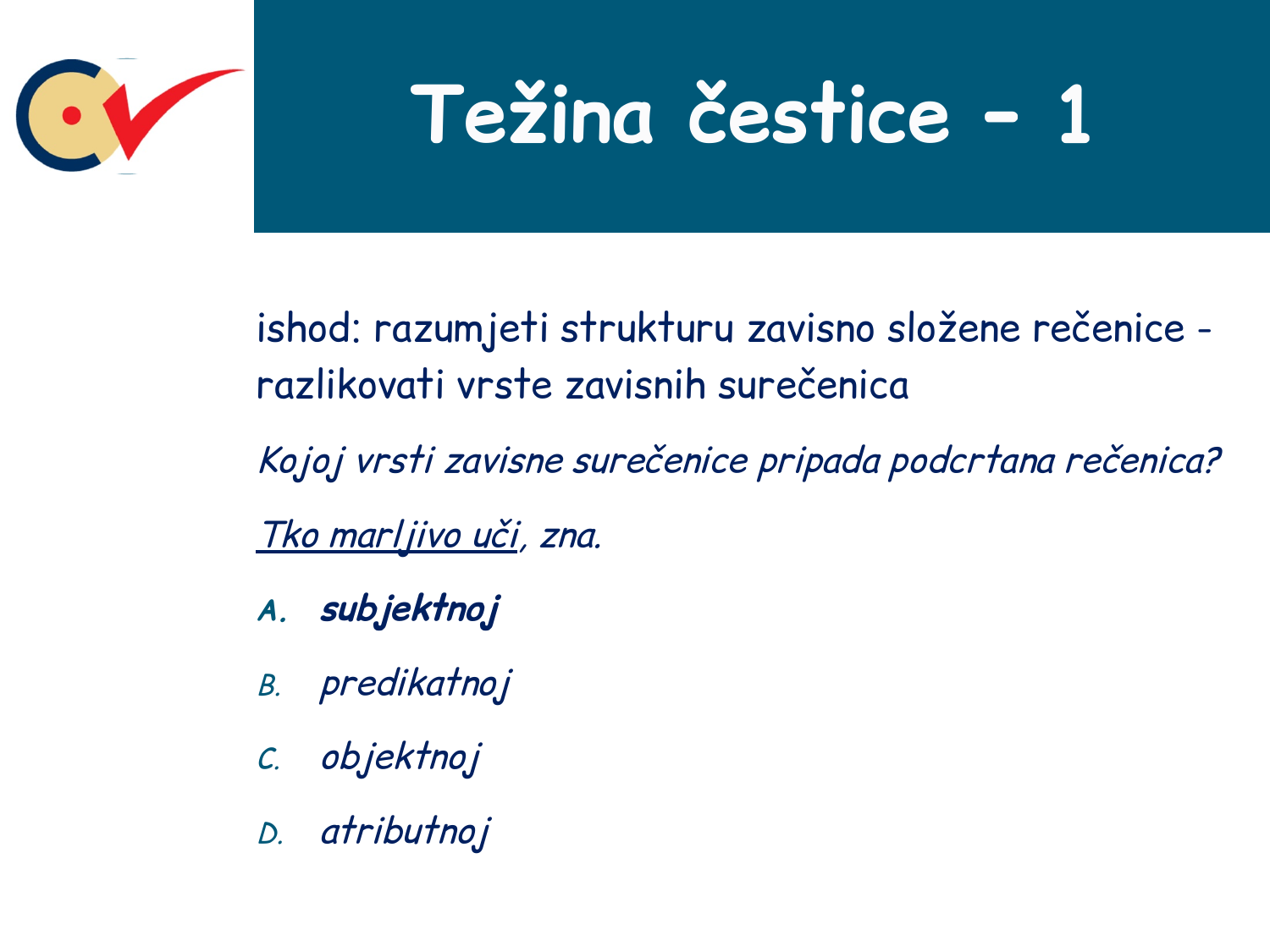

# Težina čestice – 1
ishod: razumjeti strukturu zavisno složene rečenice -
razlikovati vrste zavisnih surečenica
Kojoj vrsti zavisne surečenice pripada podcrtana rečenica?
Tko marljivo uči, zna.
subjektnoj
predikatnoj
objektnoj
atributnoj